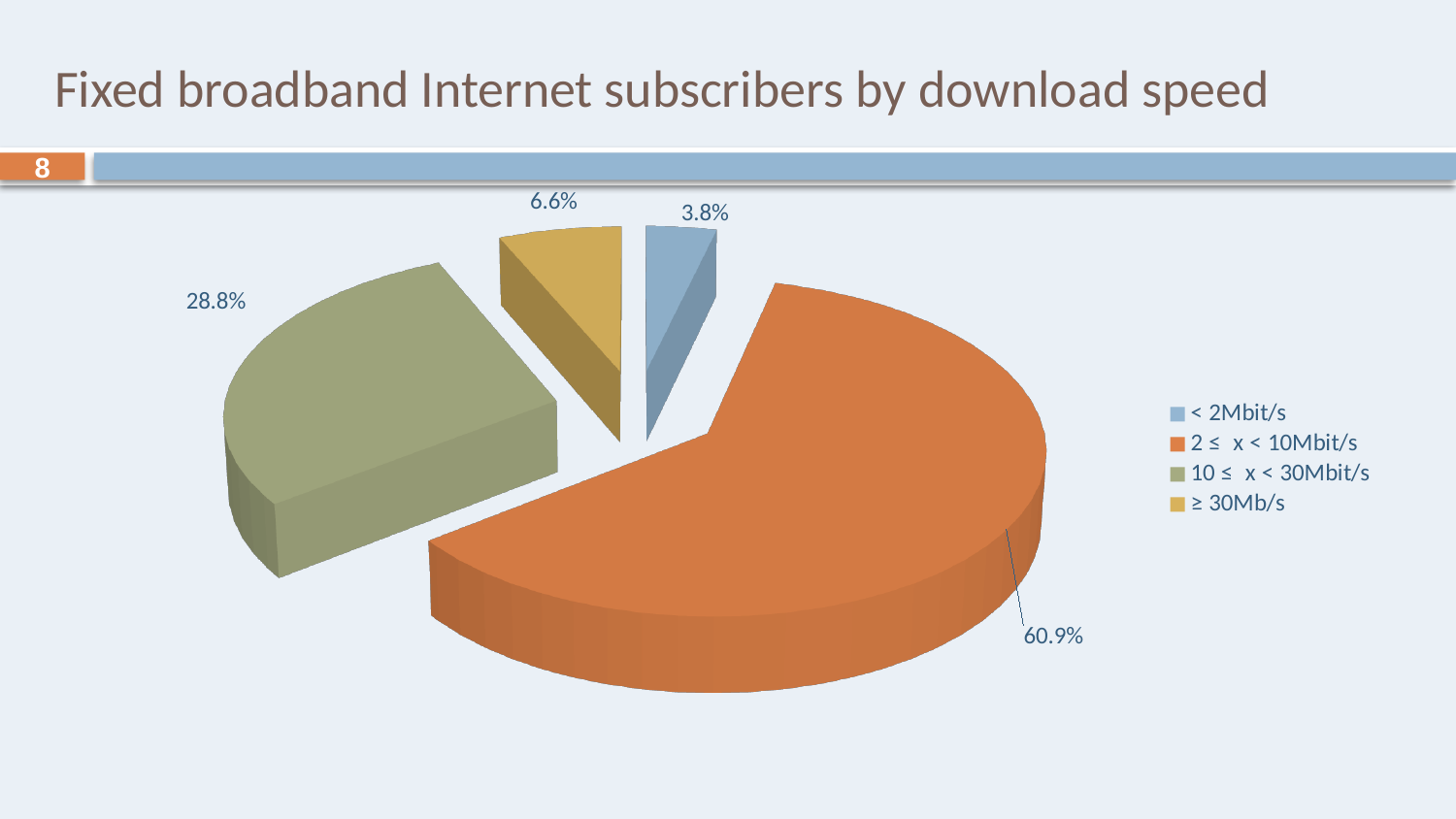

# Fixed broadband Internet subscribers by download speed
8

[unsupported chart]